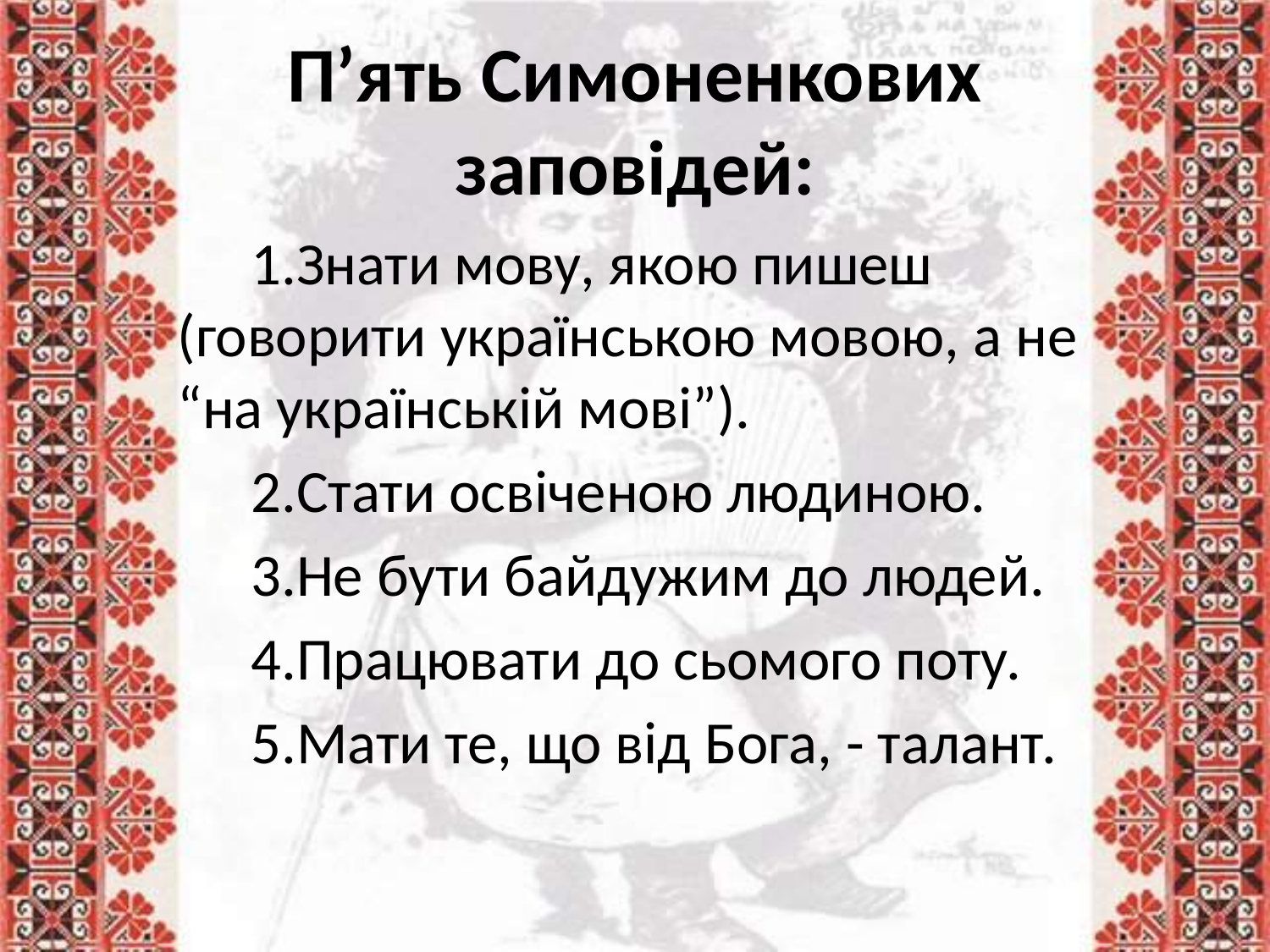

# П’ять Симоненкових заповідей:
Знати мову, якою пишеш (говорити українською мовою, а не “на українській мові”).
Стати освіченою людиною.
Не бути байдужим до людей.
Працювати до сьомого поту.
Мати те, що від Бога, - талант.